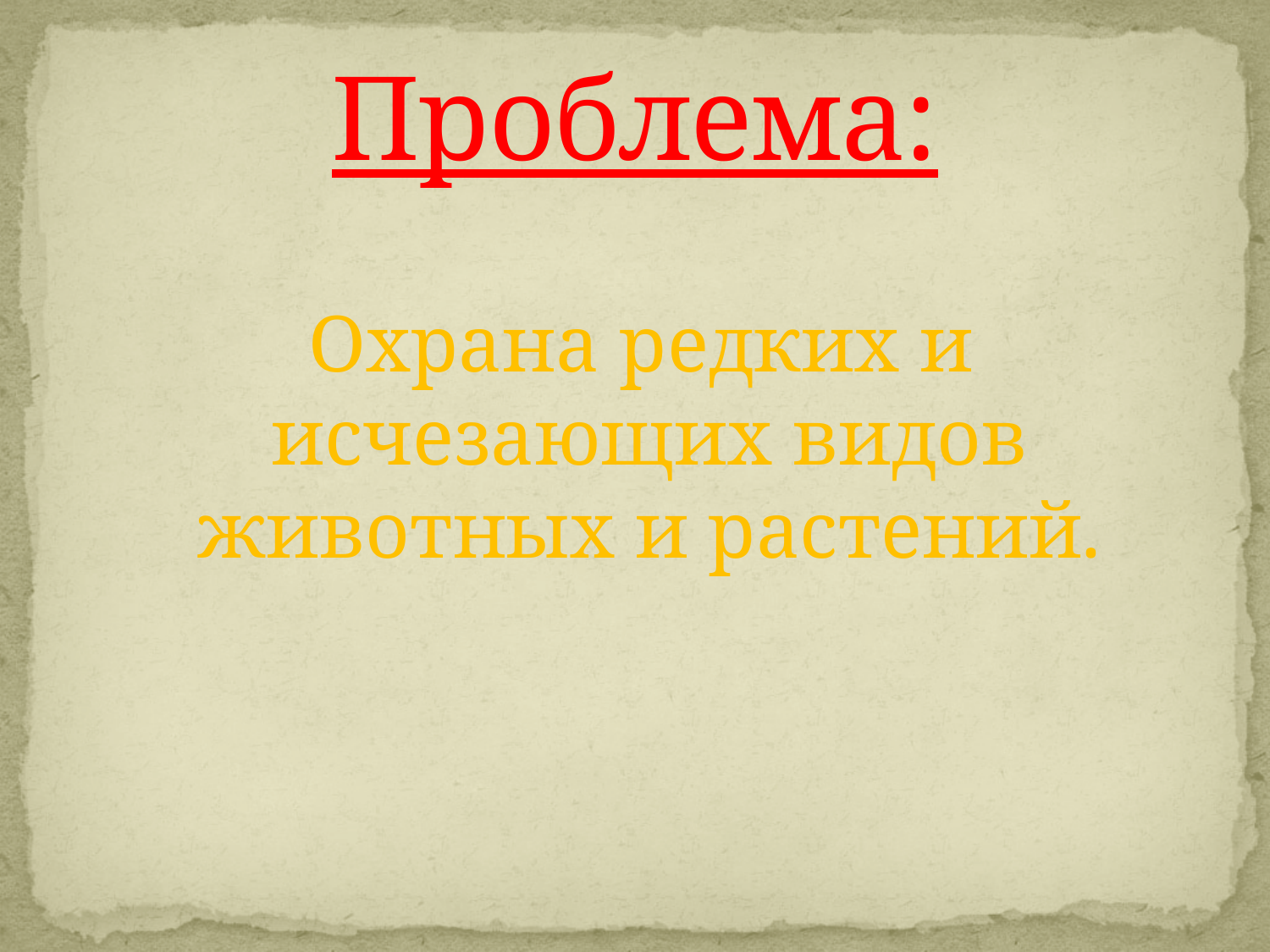

# Проблема:
 Охрана редких и исчезающих видов животных и растений.